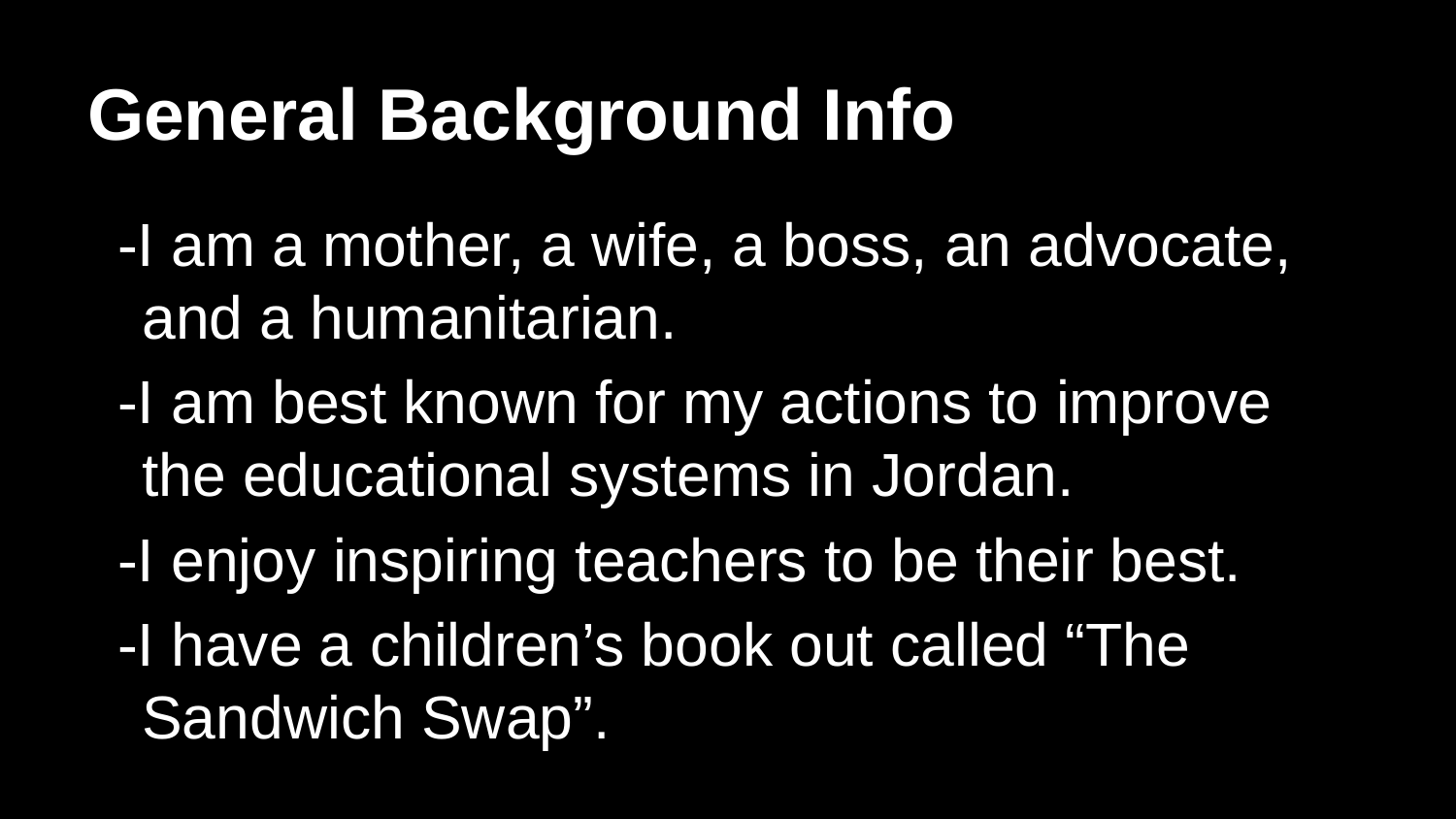

# General Background Info
-I am a mother, a wife, a boss, an advocate, and a humanitarian.
-I am best known for my actions to improve the educational systems in Jordan.
-I enjoy inspiring teachers to be their best.
-I have a children’s book out called “The Sandwich Swap”.